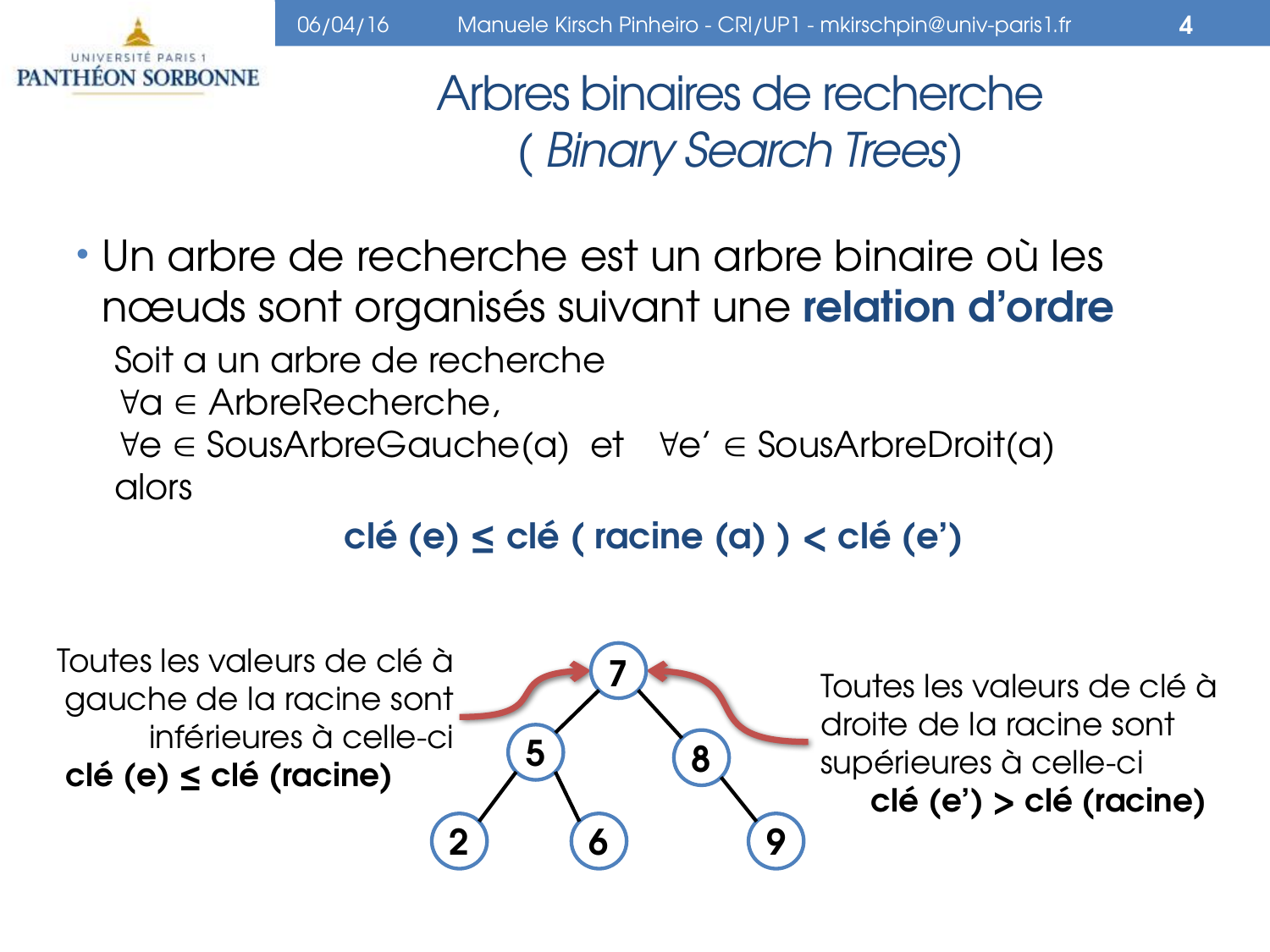

06/04/16
Manuele Kirsch Pinheiro - CRI/UP1 - mkirschpin@univ-paris1.fr
4
# Arbres binaires de recherche ( Binary Search Trees)
Un arbre de recherche est un arbre binaire où les nœuds sont organisés suivant une relation d’ordre
Soit a un arbre de recherche
∀a ∈ ArbreRecherche,
∀e ∈ SousArbreGauche(a)  et   ∀e’ ∈ SousArbreDroit(a)
alors
clé (e) ≤ clé ( racine (a) ) < clé (e’)
Toutes les valeurs de clé à gauche de la racine sont inférieures à celle-ci
clé (e) ≤ clé (racine)
7
5
8
2
6
9
Toutes les valeurs de clé à droite de la racine sont supérieures à celle-ci
clé (e’) > clé (racine)